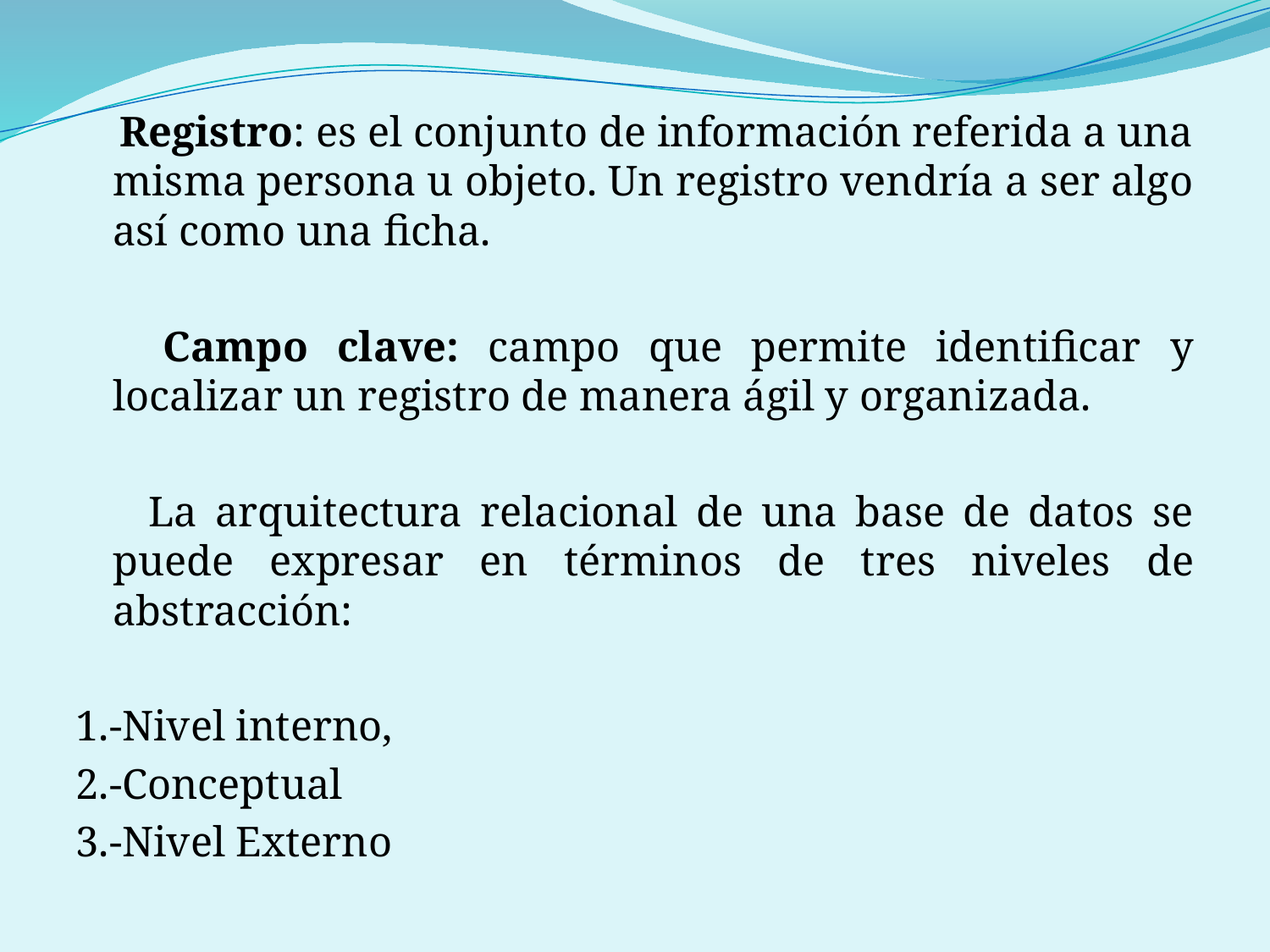

#
    Registro: es el conjunto de información referida a una misma persona u objeto. Un registro vendría a ser algo así como una ficha.

   Campo clave: campo que permite identificar y localizar un registro de manera ágil y organizada.

    La arquitectura relacional de una base de datos se puede expresar en términos de tres niveles de abstracción:

1.-Nivel interno,
2.-Conceptual
3.-Nivel Externo